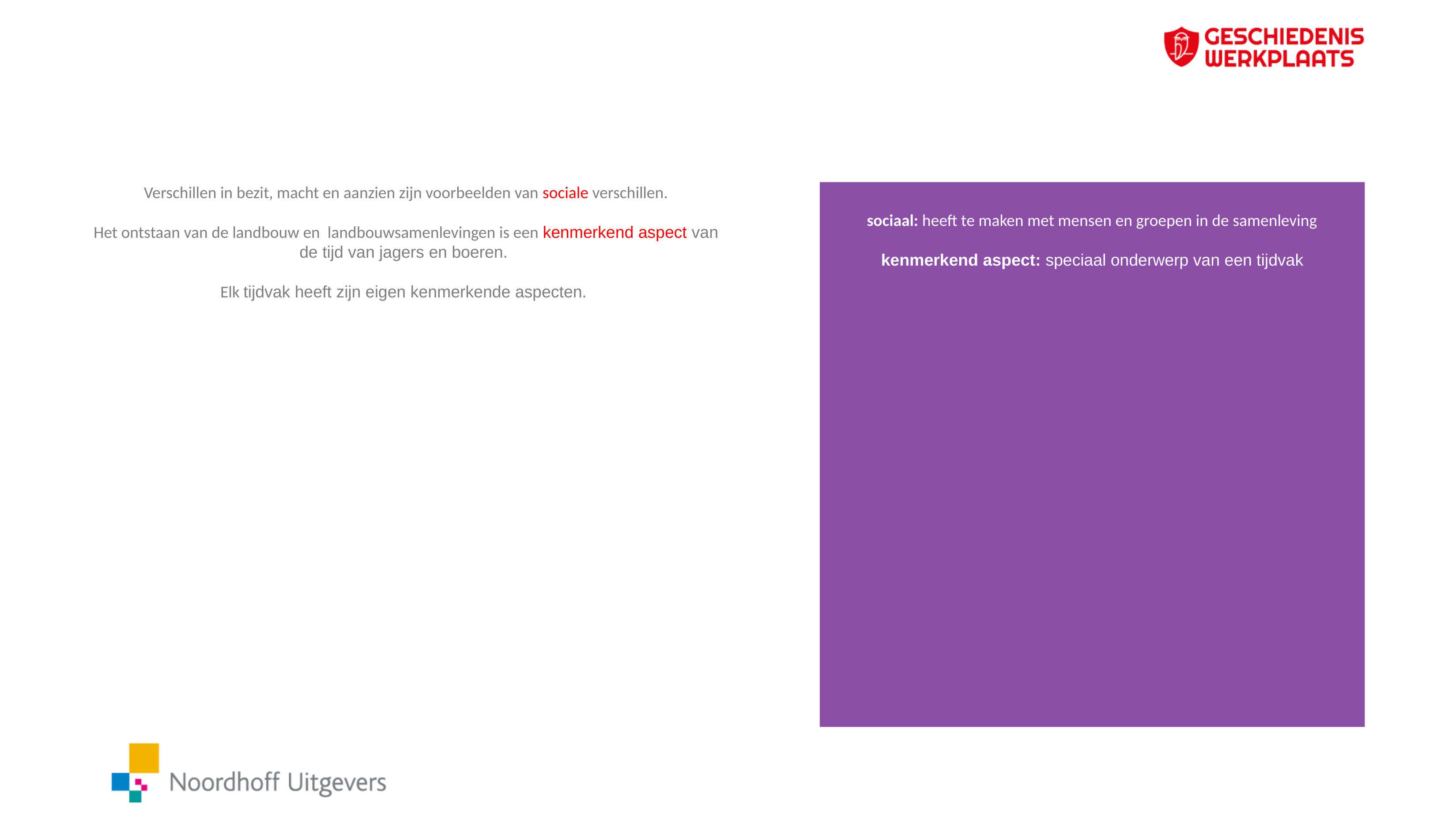

Verschillen in bezit, macht en aanzien zijn voorbeelden van sociale verschillen.

Het ontstaan van de landbouw en  landbouwsamenlevingen is een kenmerkend aspect van de tijd van jagers en boeren.

Elk tijdvak heeft zijn eigen kenmerkende aspecten.
sociaal: heeft te maken met mensen en groepen in de samenleving

kenmerkend aspect: speciaal onderwerp van een tijdvak